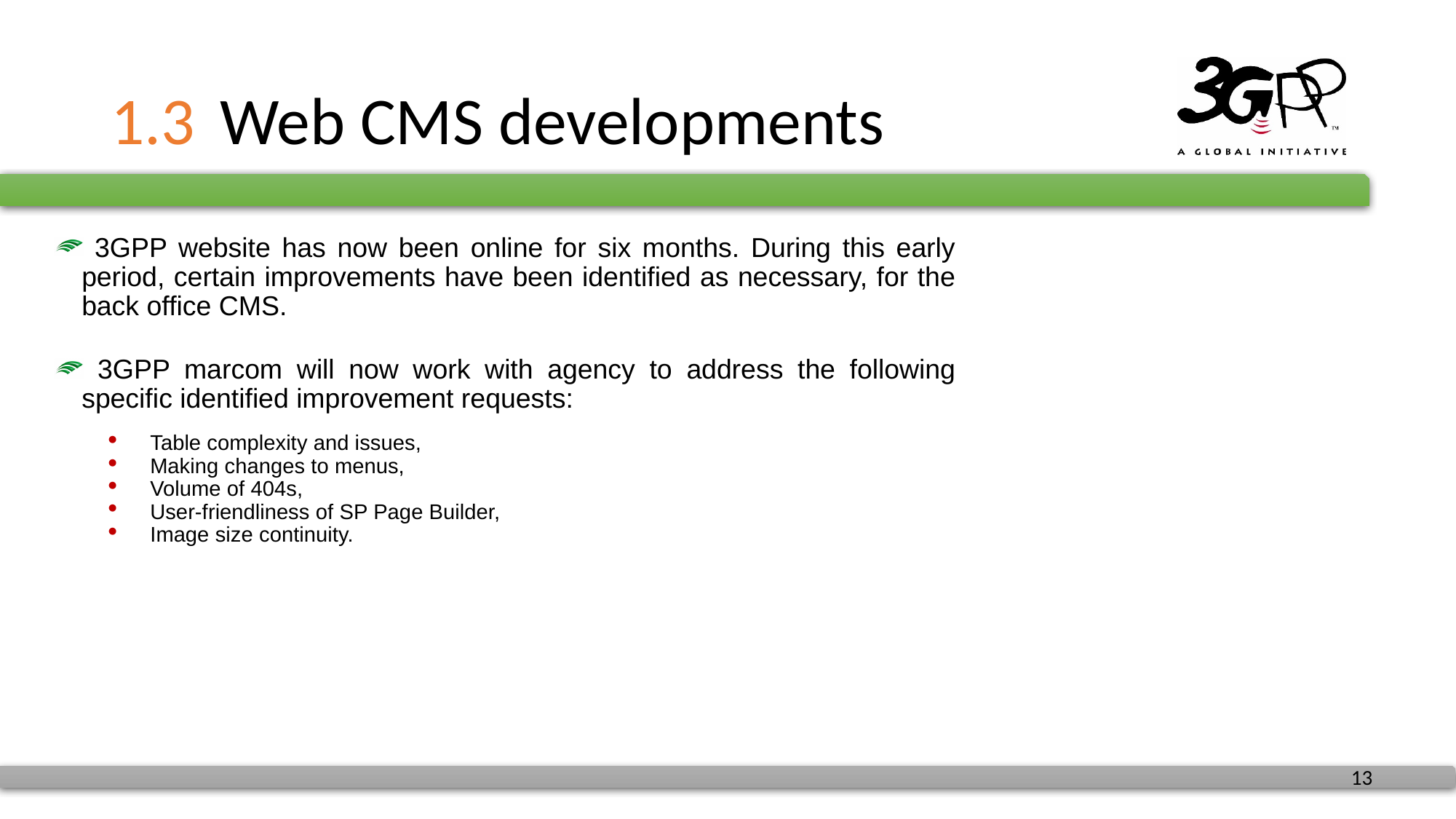

# 1.3	Web CMS developments
 3GPP website has now been online for six months. During this early period, certain improvements have been identified as necessary, for the back office CMS.
 3GPP marcom will now work with agency to address the following specific identified improvement requests:
Table complexity and issues,
Making changes to menus,
Volume of 404s,
User-friendliness of SP Page Builder,
Image size continuity.